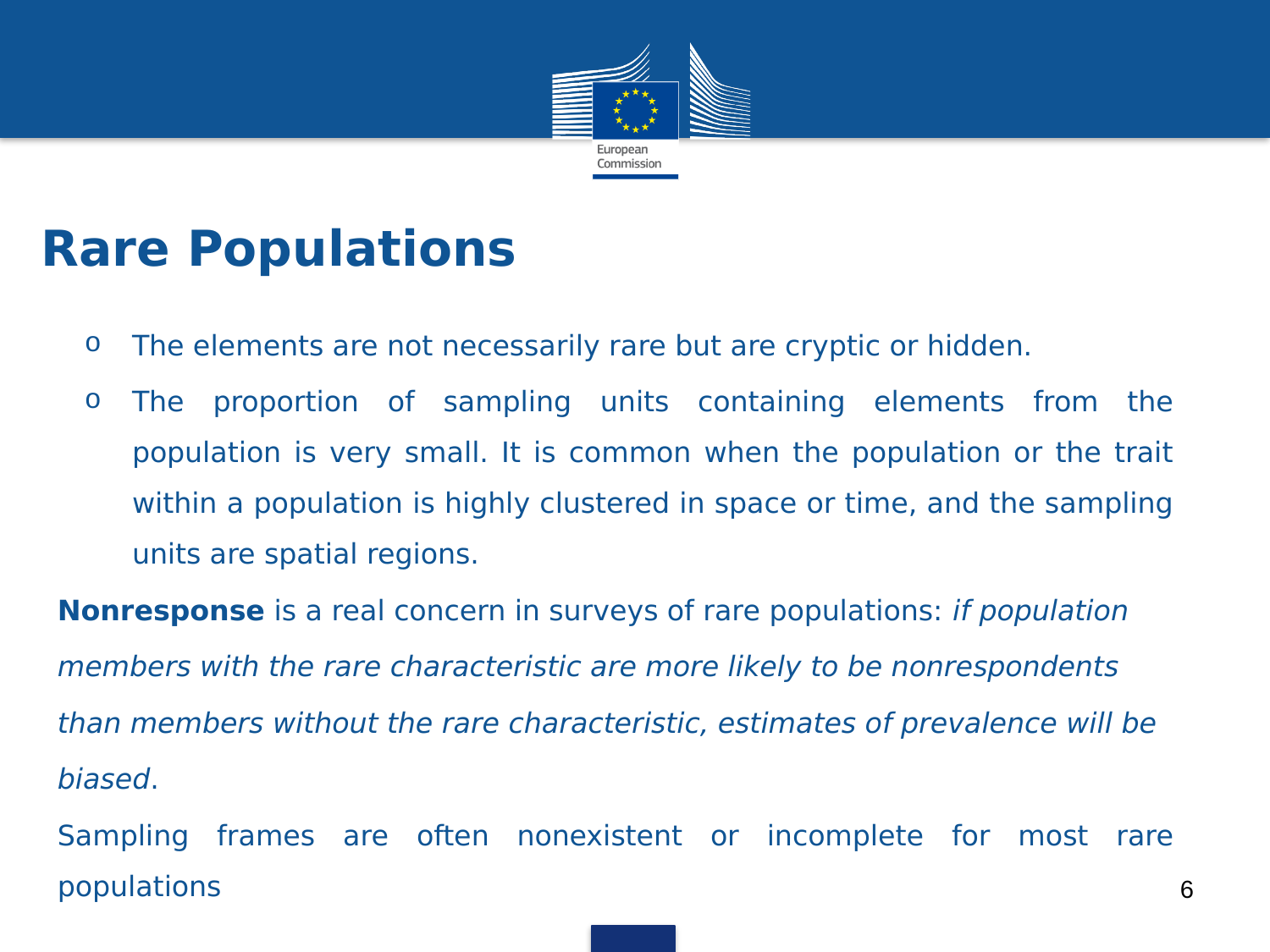

# Rare Populations
The elements are not necessarily rare but are cryptic or hidden.
The proportion of sampling units containing elements from the population is very small. It is common when the population or the trait within a population is highly clustered in space or time, and the sampling units are spatial regions.
Nonresponse is a real concern in surveys of rare populations: if population
members with the rare characteristic are more likely to be nonrespondents
than members without the rare characteristic, estimates of prevalence will be
biased.
Sampling frames are often nonexistent or incomplete for most rare populations

6